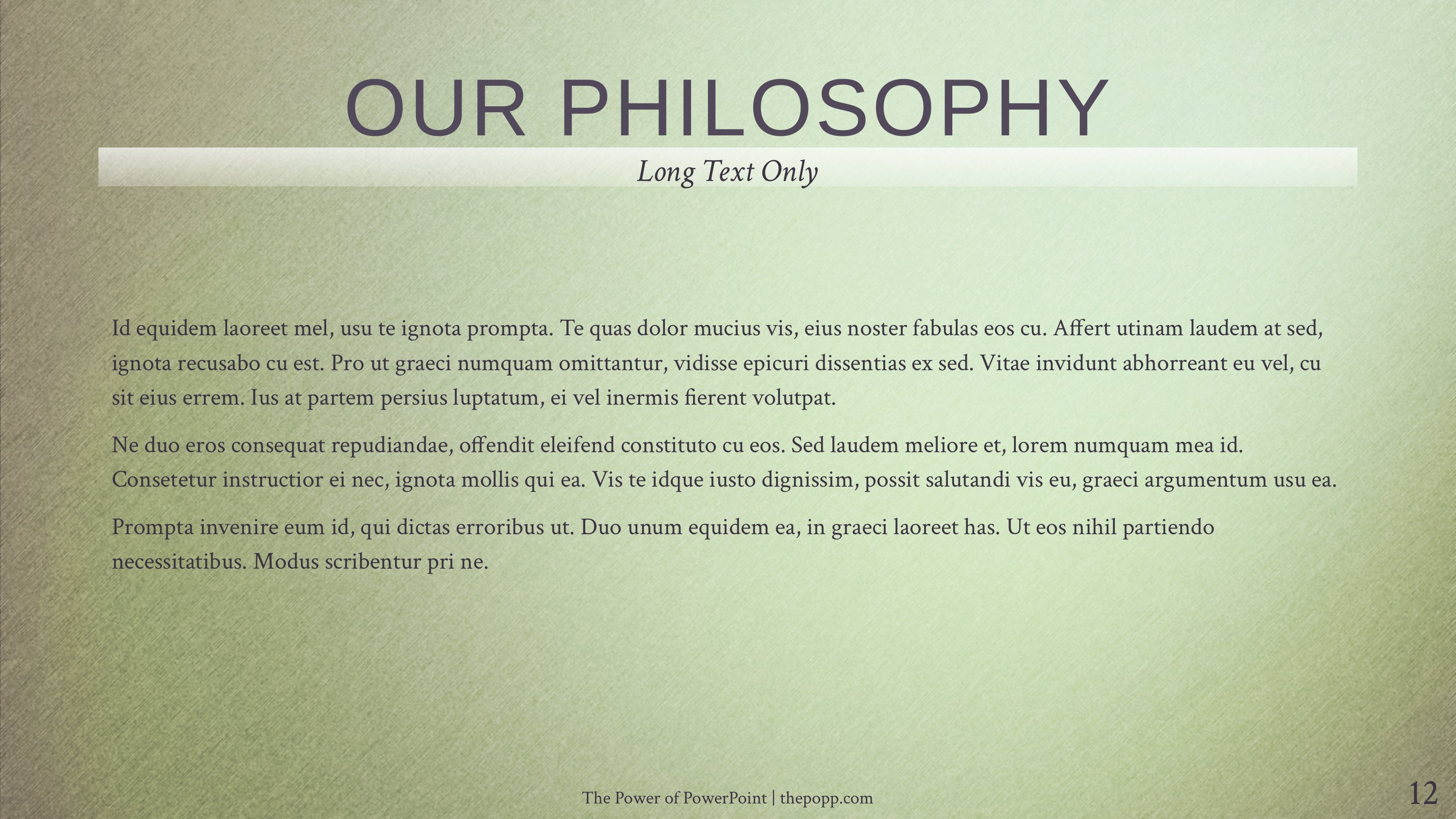

# OUR PHILOSOPHY
Long Text Only
Id equidem laoreet mel, usu te ignota prompta. Te quas dolor mucius vis, eius noster fabulas eos cu. Affert utinam laudem at sed, ignota recusabo cu est. Pro ut graeci numquam omittantur, vidisse epicuri dissentias ex sed. Vitae invidunt abhorreant eu vel, cu sit eius errem. Ius at partem persius luptatum, ei vel inermis fierent volutpat.
Ne duo eros consequat repudiandae, offendit eleifend constituto cu eos. Sed laudem meliore et, lorem numquam mea id. Consetetur instructior ei nec, ignota mollis qui ea. Vis te idque iusto dignissim, possit salutandi vis eu, graeci argumentum usu ea.
Prompta invenire eum id, qui dictas erroribus ut. Duo unum equidem ea, in graeci laoreet has. Ut eos nihil partiendo necessitatibus. Modus scribentur pri ne.
12
The Power of PowerPoint | thepopp.com